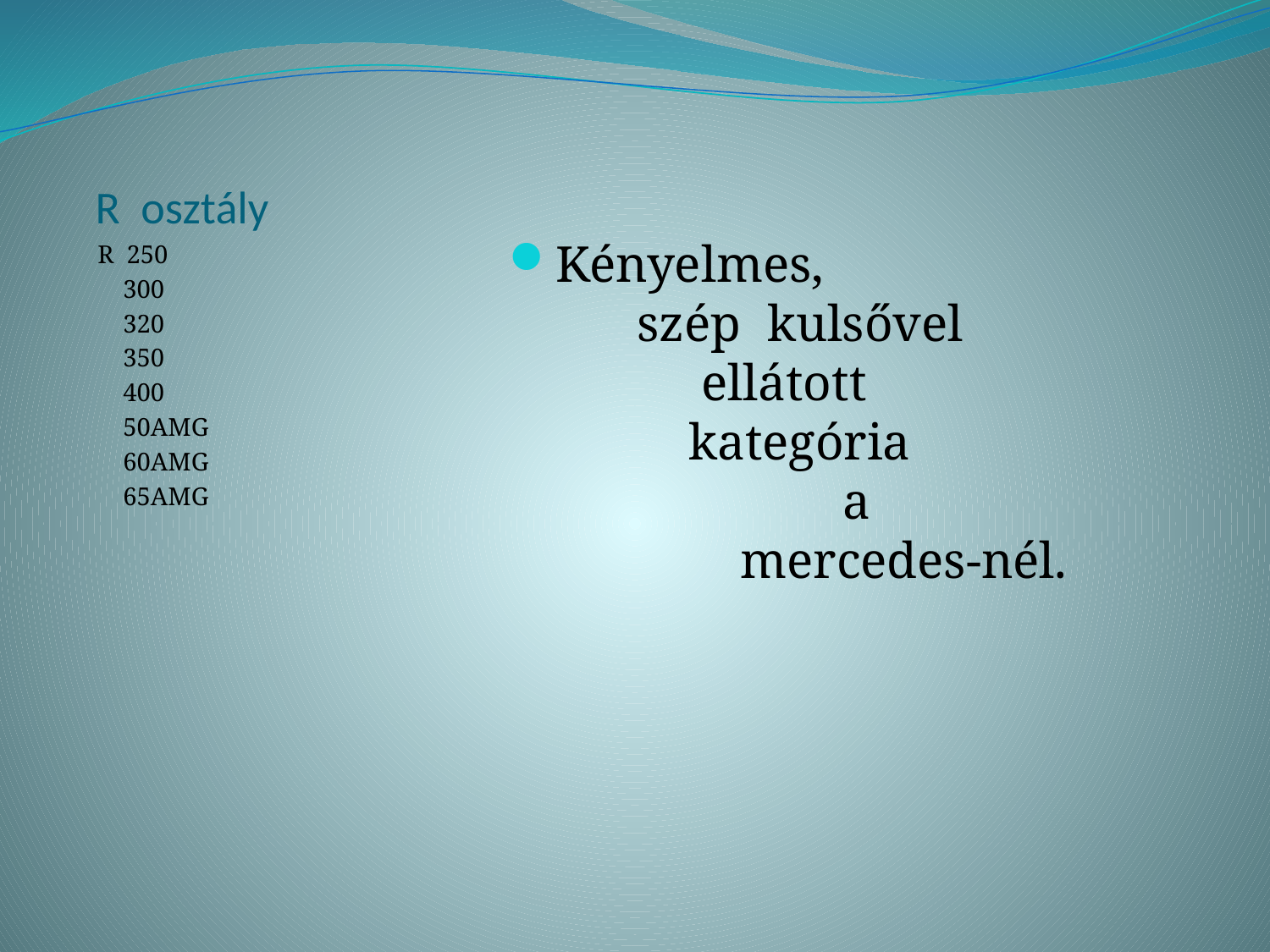

# R  osztály
R  250
    300
    320
    350
    400
    50AMG
    60AMG
    65AMG
Kényelmes,                                    szép  kulsővel                              ellátott                                     kategória                                             a                                        mercedes-nél.